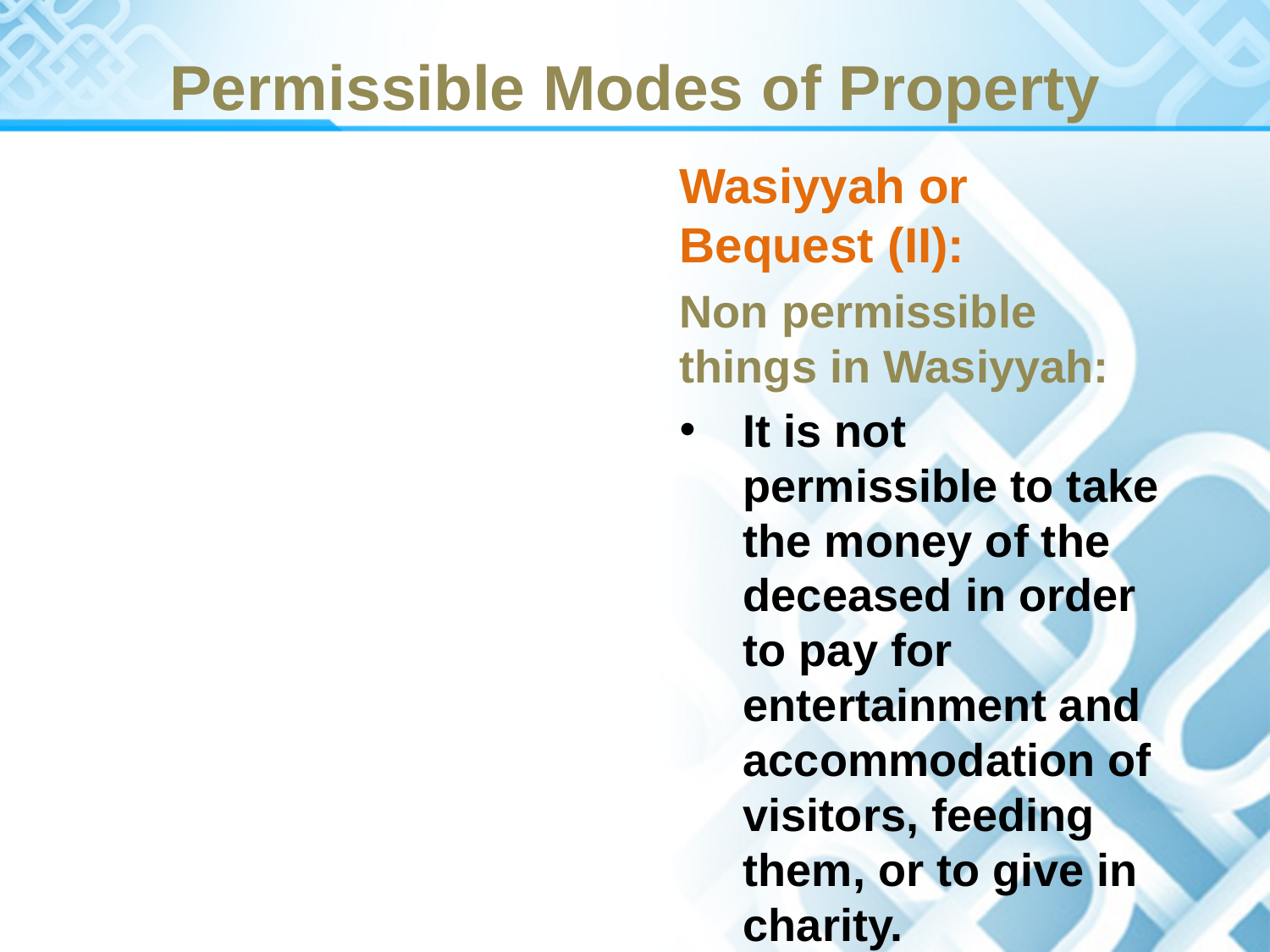

Permissible Modes of Property
Wasiyyah or Bequest (II):
Non permissible things in Wasiyyah:
It is not permissible to take the money of the deceased in order to pay for entertainment and accommodation of visitors, feeding them, or to give in charity.